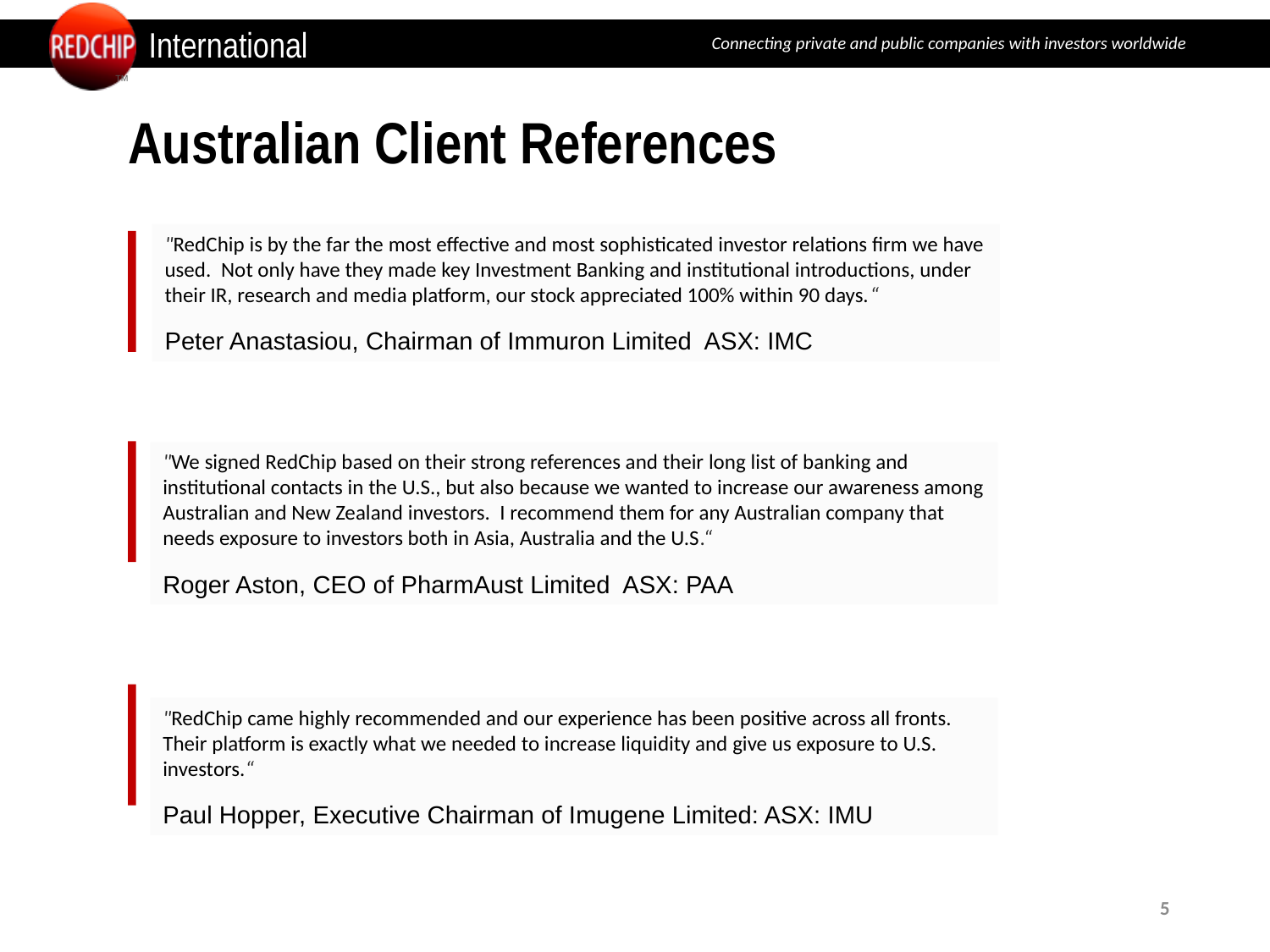

# Australian Client References
TM
"RedChip is by the far the most effective and most sophisticated investor relations firm we have used.  Not only have they made key Investment Banking and institutional introductions, under their IR, research and media platform, our stock appreciated 100% within 90 days.“

Peter Anastasiou, Chairman of Immuron Limited  ASX: IMC

"We signed RedChip based on their strong references and their long list of banking and institutional contacts in the U.S., but also because we wanted to increase our awareness among Australian and New Zealand investors.  I recommend them for any Australian company that needs exposure to investors both in Asia, Australia and the U.S.“

Roger Aston, CEO of PharmAust Limited  ASX: PAA

"RedChip came highly recommended and our experience has been positive across all fronts.  Their platform is exactly what we needed to increase liquidity and give us exposure to U.S. investors.“

Paul Hopper, Executive Chairman of Imugene Limited: ASX: IMU
5